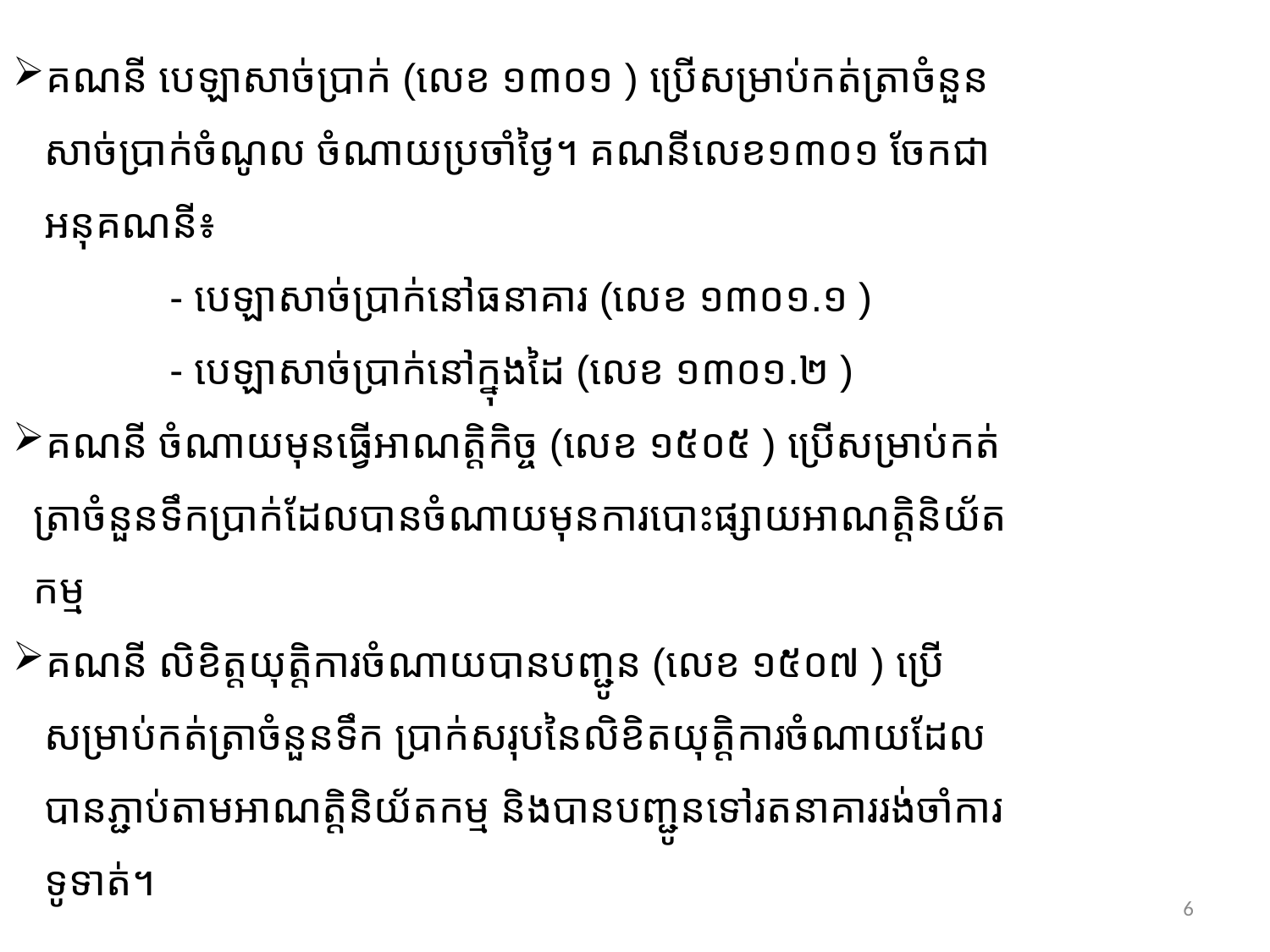

#
 គណនី បេឡាសាច់ប្រាក់ (លេខ ១៣០១ ) ប្រើសម្រាប់កត់ត្រាចំនួន
   សាច់ប្រាក់ចំណូល ចំណាយប្រចាំថ្ងៃ។ គណនីលេខ​១៣០១ ចែកជា
   អនុគណនី៖
              - បេឡាសាច់ប្រាក់នៅធនាគារ (លេខ ១៣០១.១ )
              - បេឡាសាច់ប្រាក់នៅក្នុងដៃ (លេខ ១៣០១.២ )
 គណនី ចំណាយមុនធ្វើអាណត្តិកិច្ច (លេខ ១៥០៥ ) ប្រើសម្រាប់កត់
  ត្រាចំនួនទឹកប្រាក់ដែលបានចំណាយមុនការបោះផ្សាយអាណត្តិនិយ័ត
  កម្ម
 គណនី លិខិត្តយុត្តិការចំណាយបានបញ្ជូន (លេខ ១៥០៧ ) ប្រើ
   សម្រាប់កត់ត្រាចំនួនទឹក ប្រាក់សរុបនៃលិខិតយុត្តិការចំណាយដែល
   បានភ្ជាប់តាមអាណត្តិនិយ័តកម្ម និងបានបញ្ជូនទៅរតនាគាររង់ចាំការ
   ទូទាត់។

6